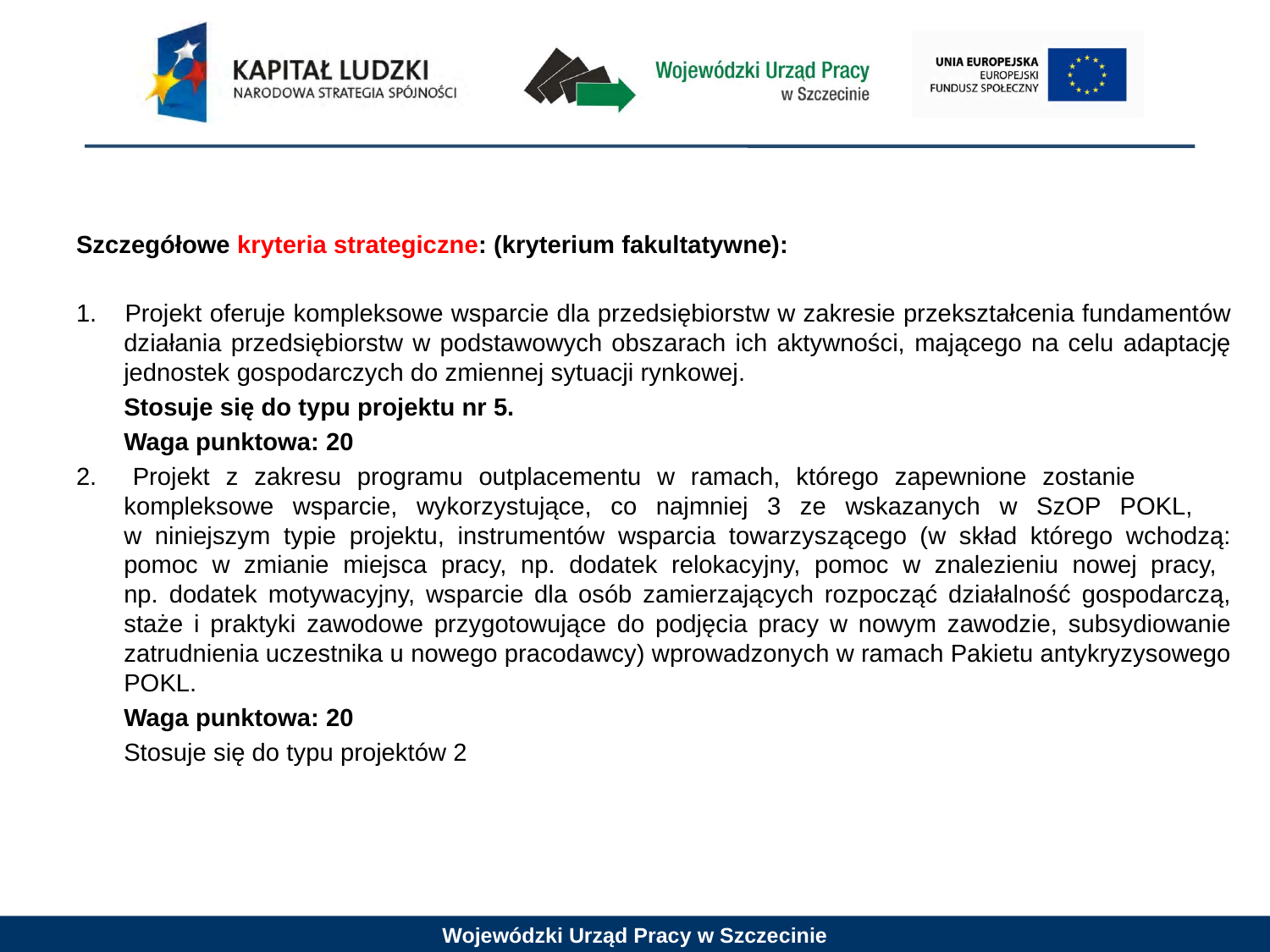

Szczegółowe kryteria strategiczne: (kryterium fakultatywne):

1. 	Projekt oferuje kompleksowe wsparcie dla przedsiębiorstw w zakresie przekształcenia fundamentów działania przedsiębiorstw w podstawowych obszarach ich aktywności, mającego na celu adaptację jednostek gospodarczych do zmiennej sytuacji rynkowej.
	Stosuje się do typu projektu nr 5.
	Waga punktowa: 20
2. 	Projekt z zakresu programu outplacementu w ramach, którego zapewnione zostanie       kompleksowe wsparcie, wykorzystujące, co najmniej 3 ze wskazanych w SzOP POKL,
w niniejszym typie projektu, instrumentów wsparcia towarzyszącego (w skład którego wchodzą: pomoc w zmianie miejsca pracy, np. dodatek relokacyjny, pomoc w znalezieniu nowej pracy,
np. dodatek motywacyjny, wsparcie dla osób zamierzających rozpocząć działalność gospodarczą, staże i praktyki zawodowe przygotowujące do podjęcia pracy w nowym zawodzie, subsydiowanie zatrudnienia uczestnika u nowego pracodawcy) wprowadzonych w ramach Pakietu antykryzysowego POKL.
 	Waga punktowa: 20
 	Stosuje się do typu projektów 2